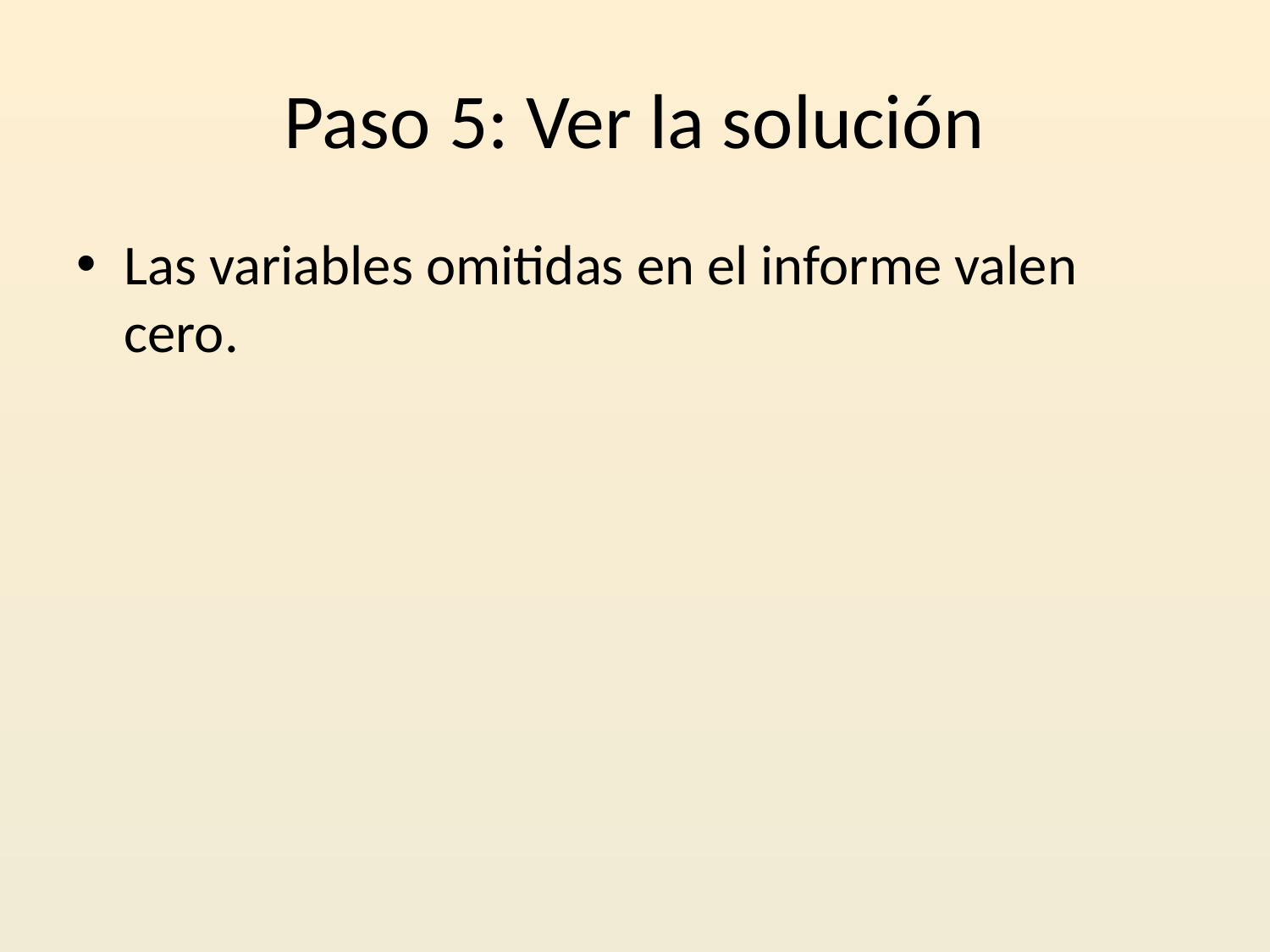

# Paso 5: Ver la solución
Las variables omitidas en el informe valen cero.